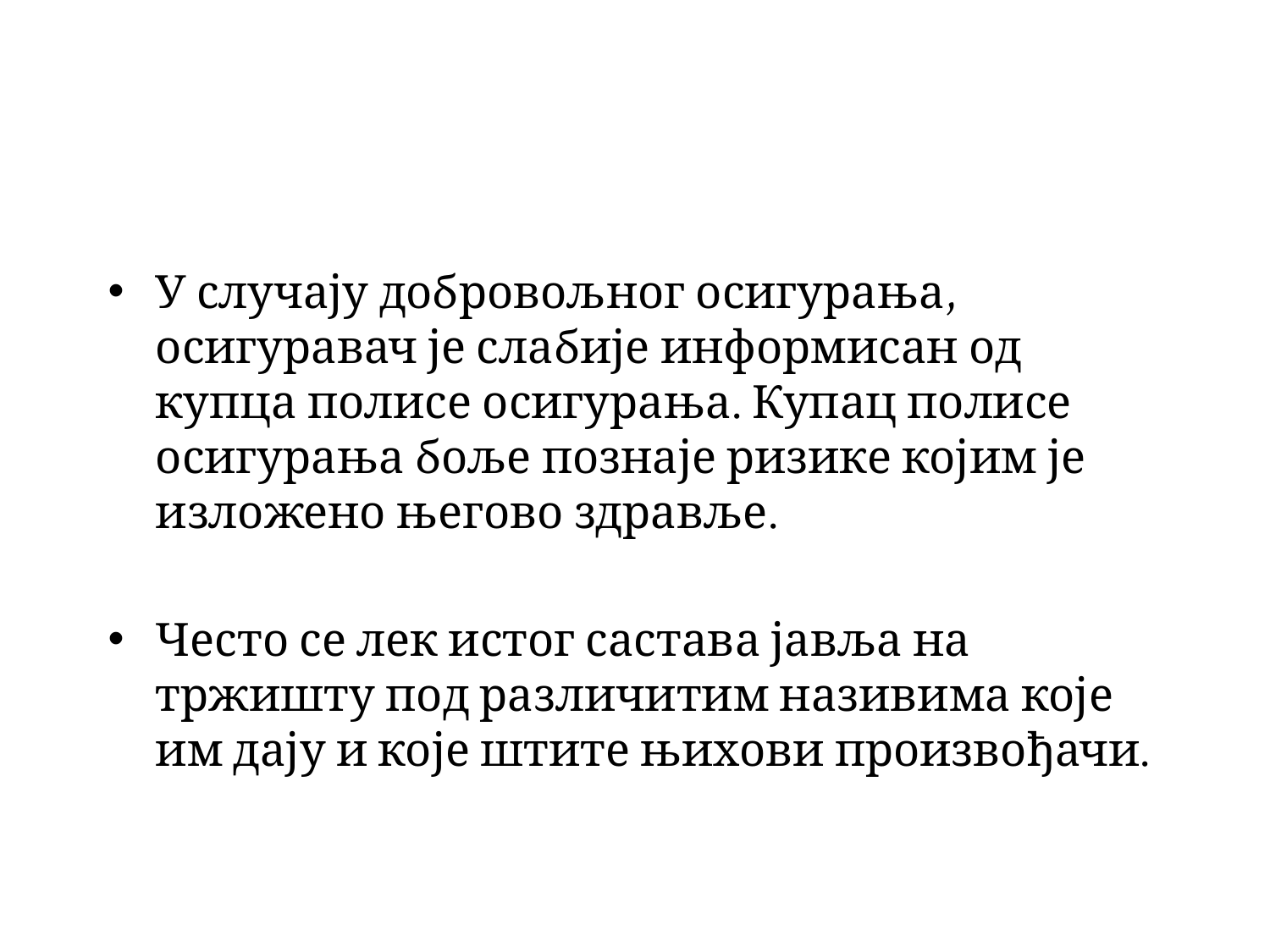

У случају добровољног осигурања, осигуравач је слабије информисан од купца полисе осигурања. Купац полисе осигурања боље познаје ризике којим је изложено његово здравље.

Често се лек истог састава јавља на тржишту под различитим називима које им дају и које штите њихови произвођачи.